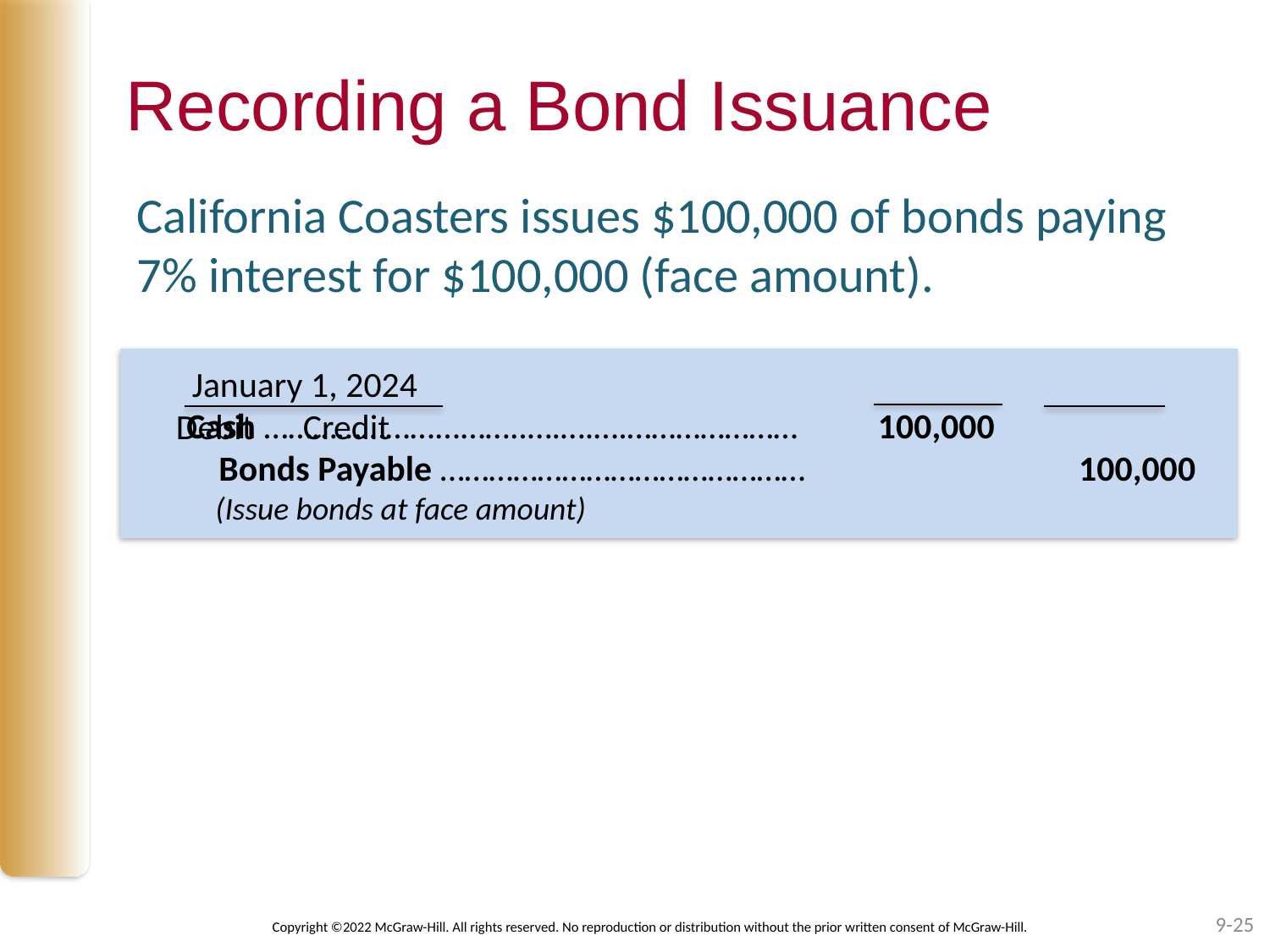

# Recording a Bond Issuance
California Coasters issues $100,000 of bonds paying 7% interest for $100,000 (face amount).

      January 1, 2024   					                       Debit	    Credit
Cash …………………...……..….….….…………………          100,000
    Bonds Payable ………………………………………                                  100,000
    (Issue bonds at face amount)
9-25
Copyright ©2022 McGraw-Hill. All rights reserved. No reproduction or distribution without the prior written consent of McGraw-Hill.